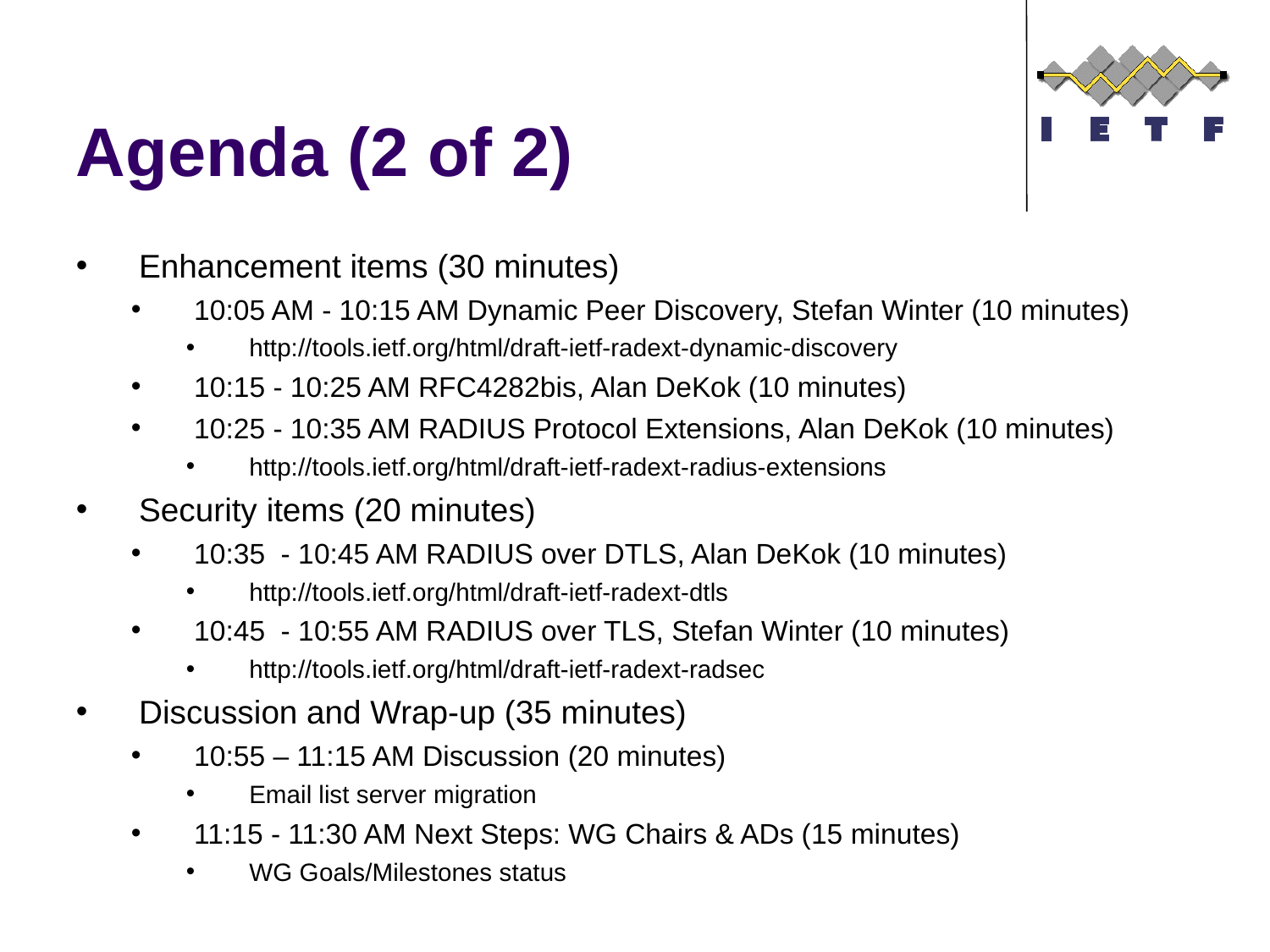

# Agenda (2 of 2)
Enhancement items (30 minutes)
10:05 AM - 10:15 AM Dynamic Peer Discovery, Stefan Winter (10 minutes)
http://tools.ietf.org/html/draft-ietf-radext-dynamic-discovery
10:15 - 10:25 AM RFC4282bis, Alan DeKok (10 minutes)
10:25 - 10:35 AM RADIUS Protocol Extensions, Alan DeKok (10 minutes)
http://tools.ietf.org/html/draft-ietf-radext-radius-extensions
Security items (20 minutes)
10:35  - 10:45 AM RADIUS over DTLS, Alan DeKok (10 minutes)
http://tools.ietf.org/html/draft-ietf-radext-dtls
10:45  - 10:55 AM RADIUS over TLS, Stefan Winter (10 minutes)
http://tools.ietf.org/html/draft-ietf-radext-radsec
Discussion and Wrap-up (35 minutes)
10:55 – 11:15 AM Discussion (20 minutes)
Email list server migration
11:15 - 11:30 AM Next Steps: WG Chairs & ADs (15 minutes)
WG Goals/Milestones status